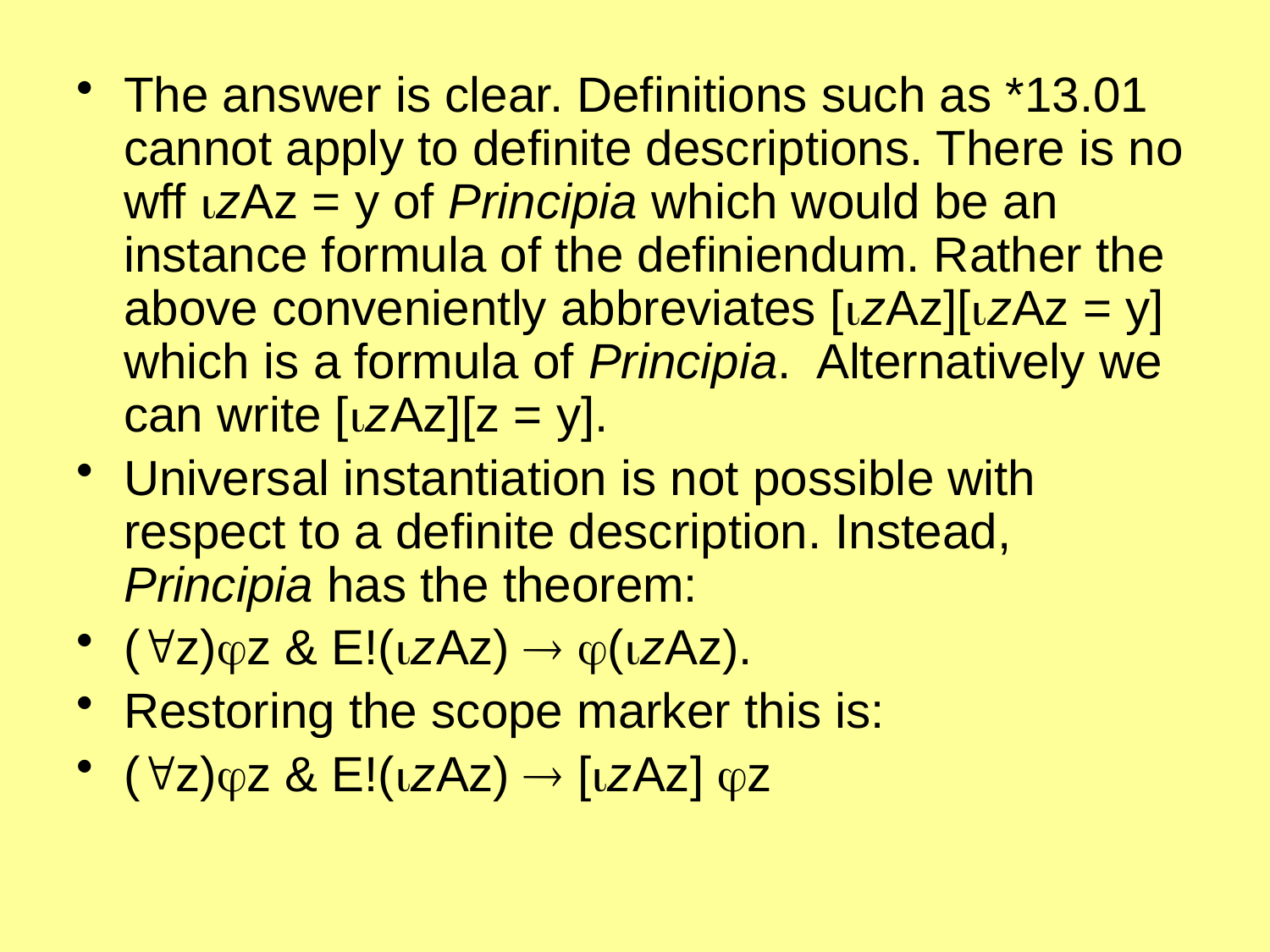

The answer is clear. Definitions such as *13.01 cannot apply to definite descriptions. There is no wff ιzAz = y of Principia which would be an instance formula of the definiendum. Rather the above conveniently abbreviates [ιzAz][ιzAz = y] which is a formula of Principia.  Alternatively we can write [ιzAz][z = y].
Universal instantiation is not possible with respect to a definite description. Instead, Principia has the theorem:
(∀z)ϕz & E!(ιzAz) → ϕ(ιzAz).
Restoring the scope marker this is:
(∀z)ϕz & E!(ιzAz) → [ιzAz] ϕz